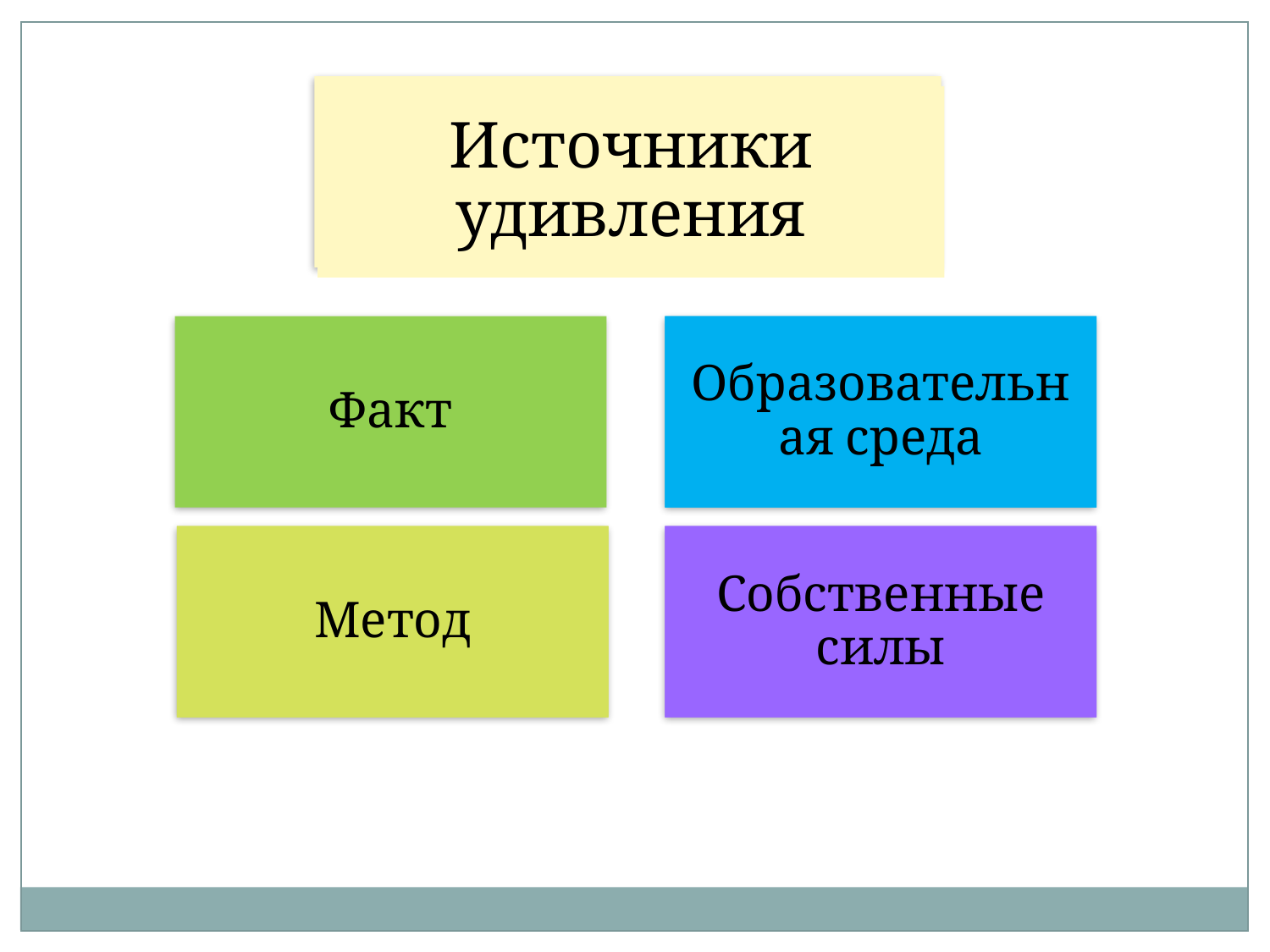

Источники удивления

Факт

Образовательная среда

Метод

Собственные силы